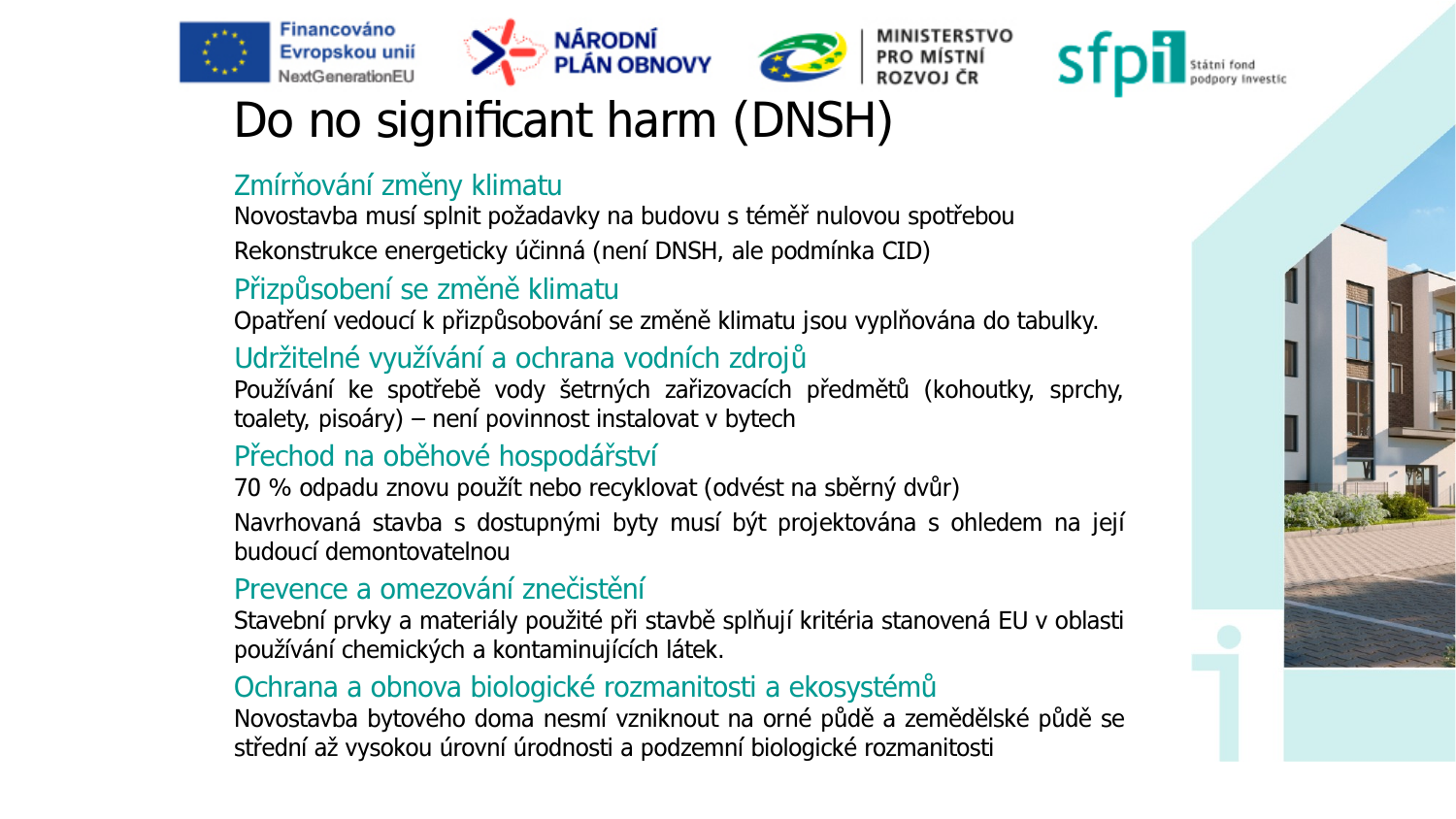

# Do no significant harm (DNSH)
Zmírňování změny klimatu
Novostavba musí splnit požadavky na budovu s téměř nulovou spotřebou
Rekonstrukce energeticky účinná (není DNSH, ale podmínka CID)
Přizpůsobení se změně klimatu
Opatření vedoucí k přizpůsobování se změně klimatu jsou vyplňována do tabulky.
Udržitelné využívání a ochrana vodních zdrojů
Používání ke spotřebě vody šetrných zařizovacích předmětů (kohoutky, sprchy, toalety, pisoáry) – není povinnost instalovat v bytech
Přechod na oběhové hospodářství
70 % odpadu znovu použít nebo recyklovat (odvést na sběrný dvůr)
Navrhovaná stavba s dostupnými byty musí být projektována s ohledem na její budoucí demontovatelnou
Prevence a omezování znečistění
Stavební prvky a materiály použité při stavbě splňují kritéria stanovená EU v oblasti používání chemických a kontaminujících látek.
Ochrana a obnova biologické rozmanitosti a ekosystémů
Novostavba bytového doma nesmí vzniknout na orné půdě a zemědělské půdě se střední až vysokou úrovní úrodnosti a podzemní biologické rozmanitosti